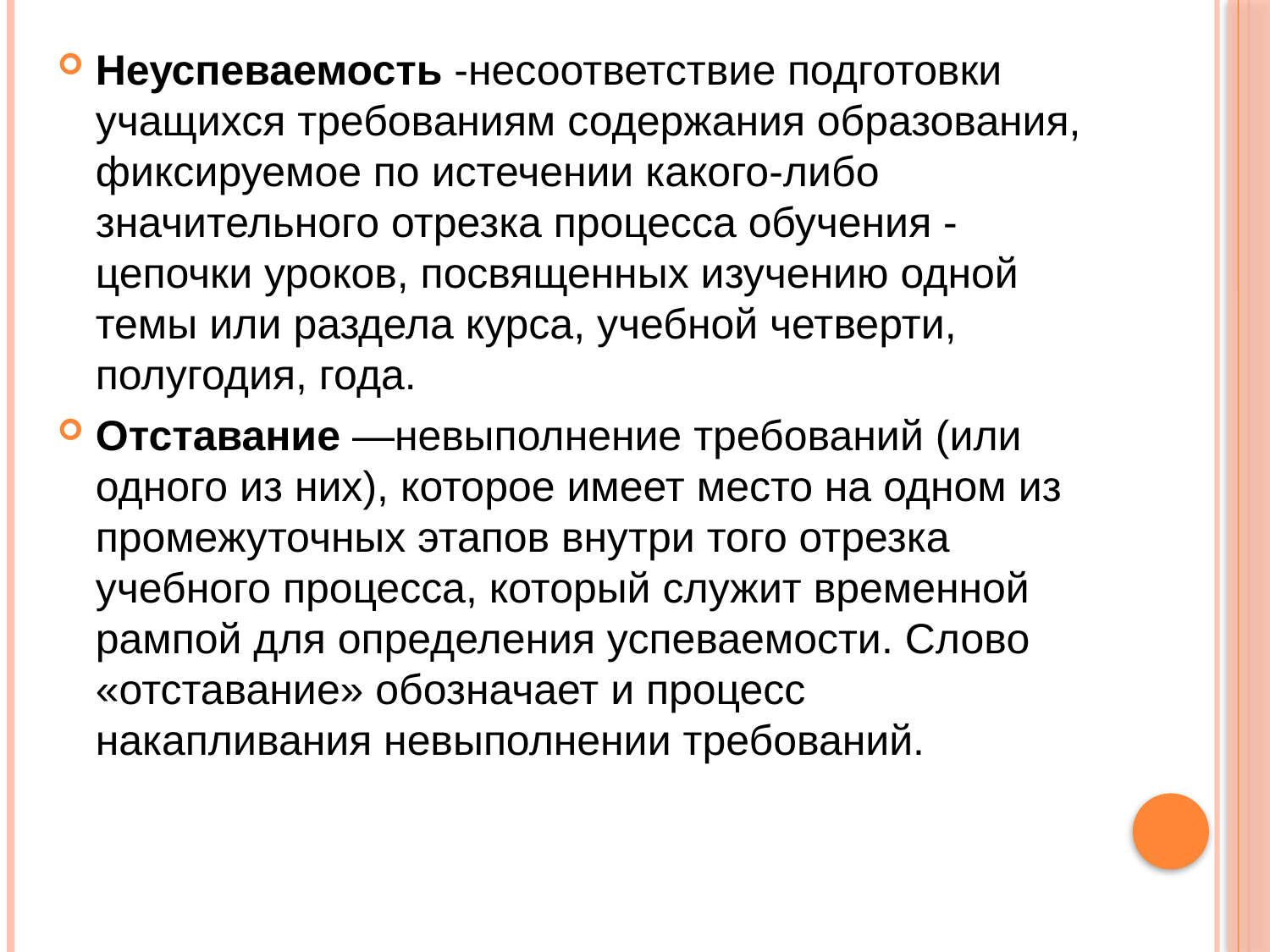

Неуспеваемость -несоответствие подготовки учащихся требованиям содержания образования, фиксируемое по истечении какого-либо значительного отрезка процесса обучения - цепочки уроков, посвященных изучению одной темы или раздела курса, учебной четверти, полугодия, года.
Отставание —невыполнение требований (или одного из них), которое имеет место на одном из промежуточных этапов внутри того отрезка учебного процесса, который служит временной рампой для определения успеваемости. Слово «отставание» обозначает и процесс накапливания невыполнении требований.